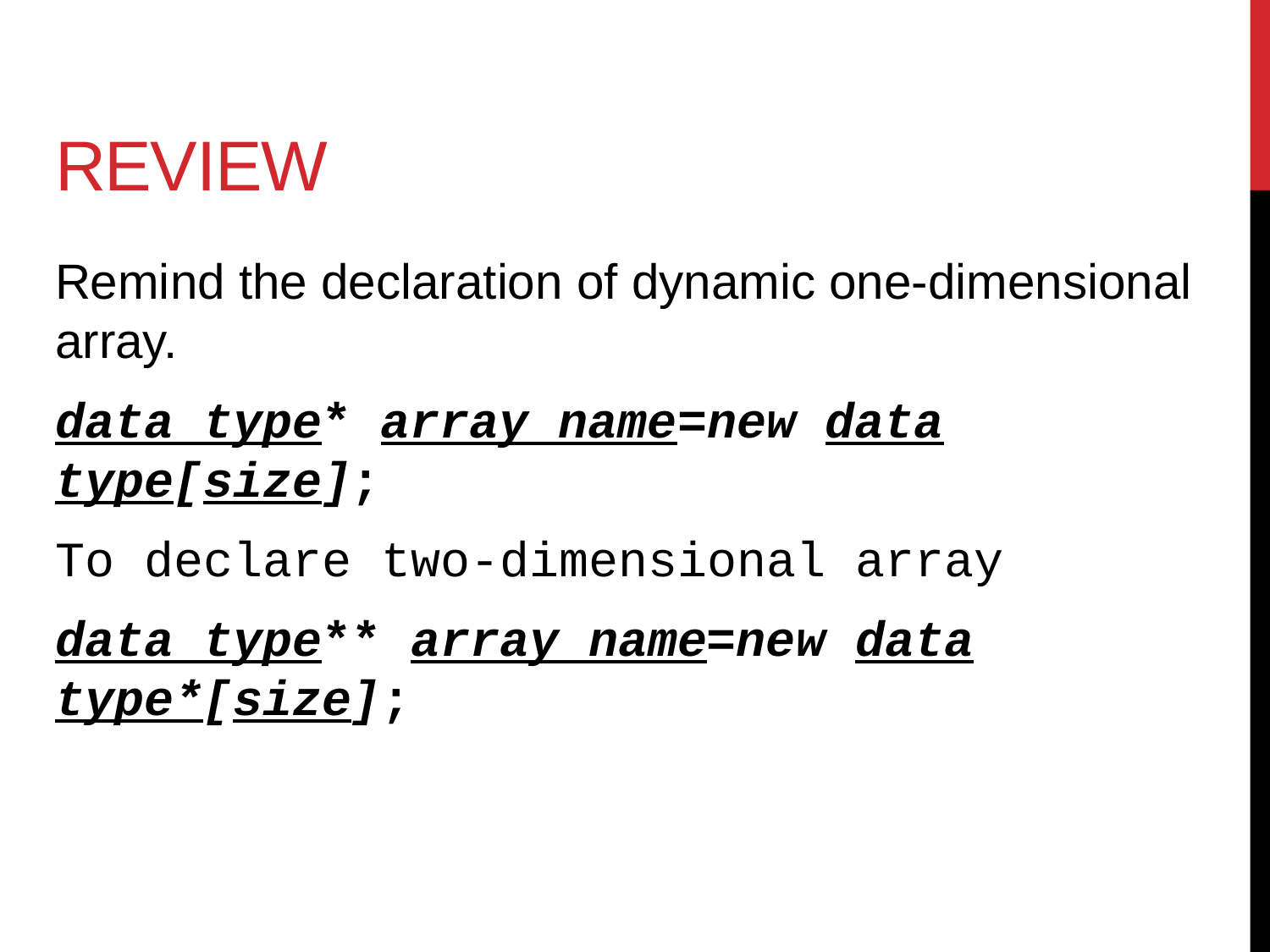

# Review
Remind the declaration of dynamic one-dimensional array.
data type* array name=new data type[size];
To declare two-dimensional array
data type** array name=new data type*[size];